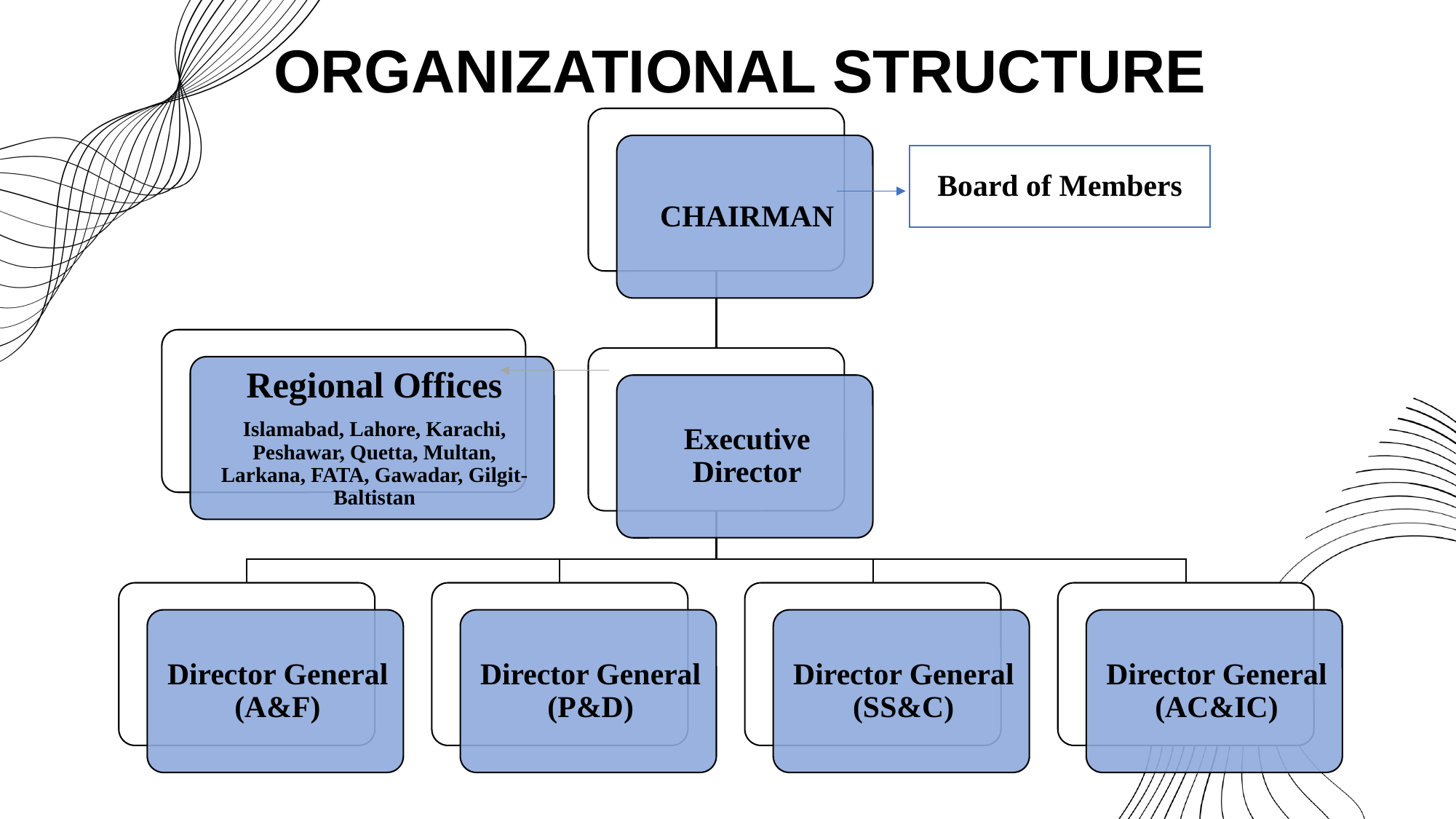

ORGANIZATIONAL STRUCTURE
CHAIRMAN
Executive Director
Director General (A&F)
Director General (P&D)
Director General (SS&C)
Director General (AC&IC)
Regional Offices
Islamabad, Lahore, Karachi, Peshawar, Quetta, Multan, Larkana, FATA, Gawadar, Gilgit-Baltistan

Board of Members